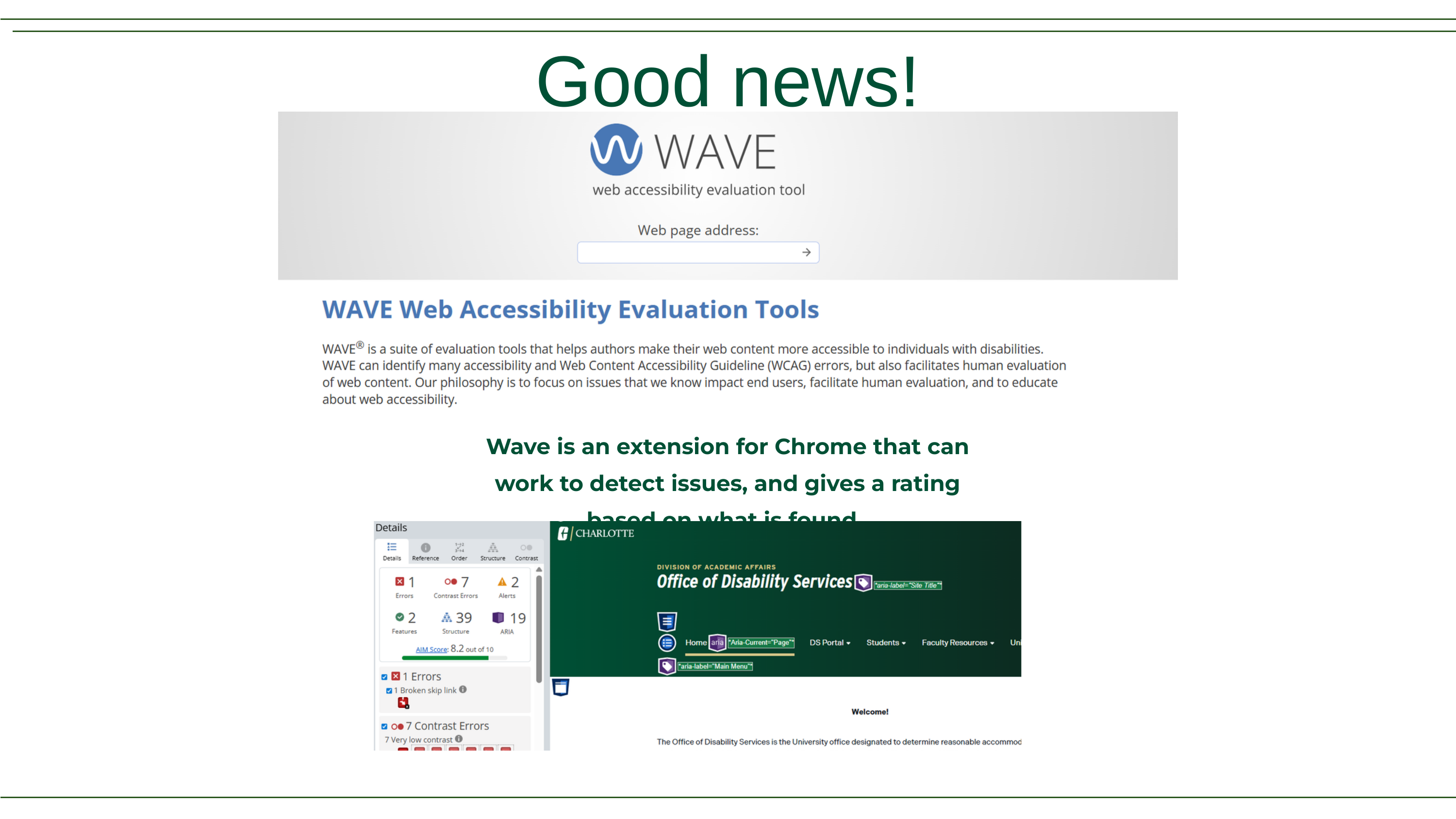

Good news!

Wave is an extension for Chrome that can work to detect issues, and gives a rating based on what is found.